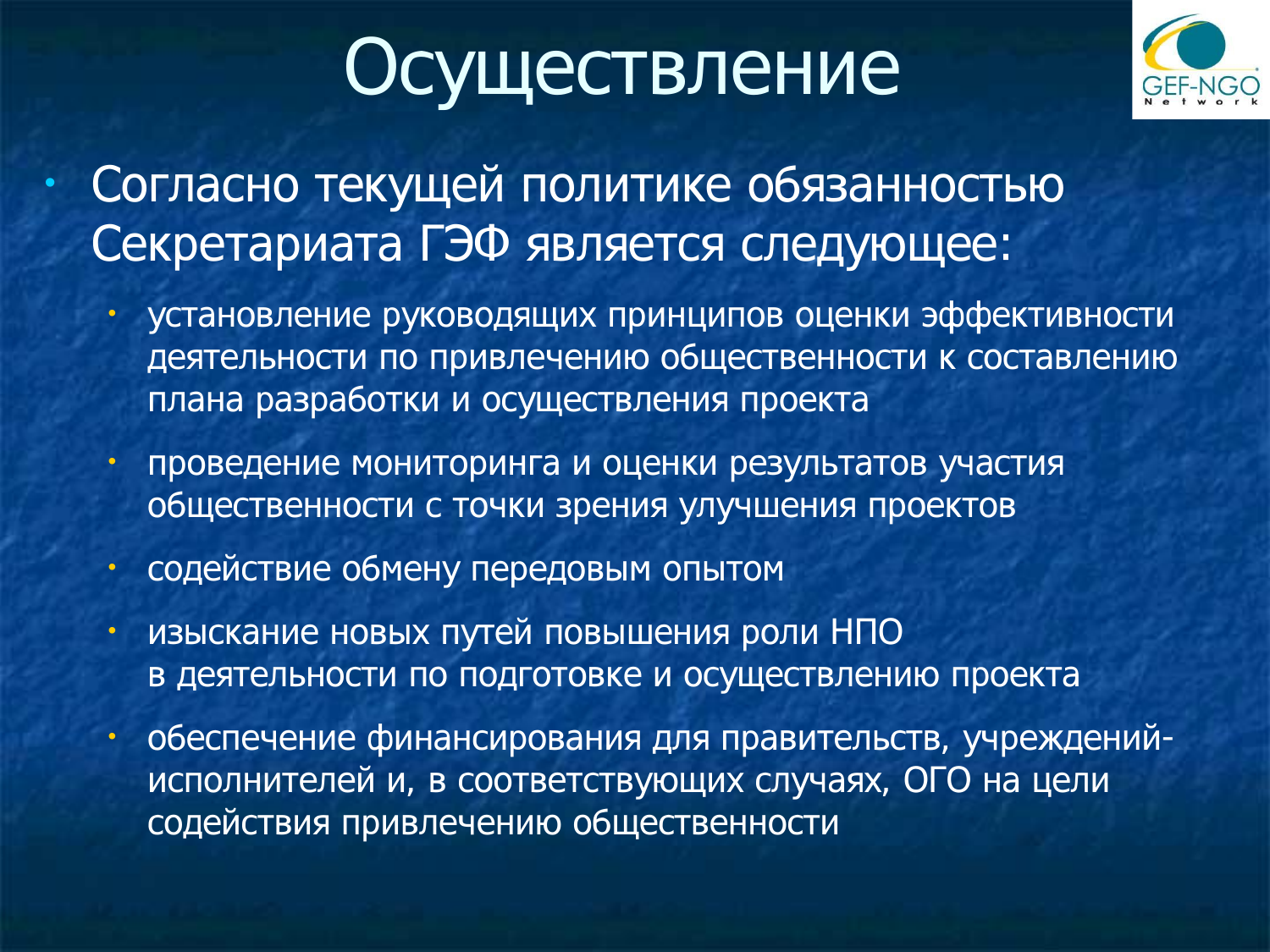

# Осуществление
Согласно текущей политике обязанностью Секретариата ГЭФ является следующее:
установление руководящих принципов оценки эффективности деятельности по привлечению общественности к составлению плана разработки и осуществления проекта
проведение мониторинга и оценки результатов участия общественности с точки зрения улучшения проектов
содействие обмену передовым опытом
изыскание новых путей повышения роли НПО
в деятельности по подготовке и осуществлению проекта
обеспечение финансирования для правительств, учреждений-исполнителей и, в соответствующих случаях, ОГО на цели содействия привлечению общественности